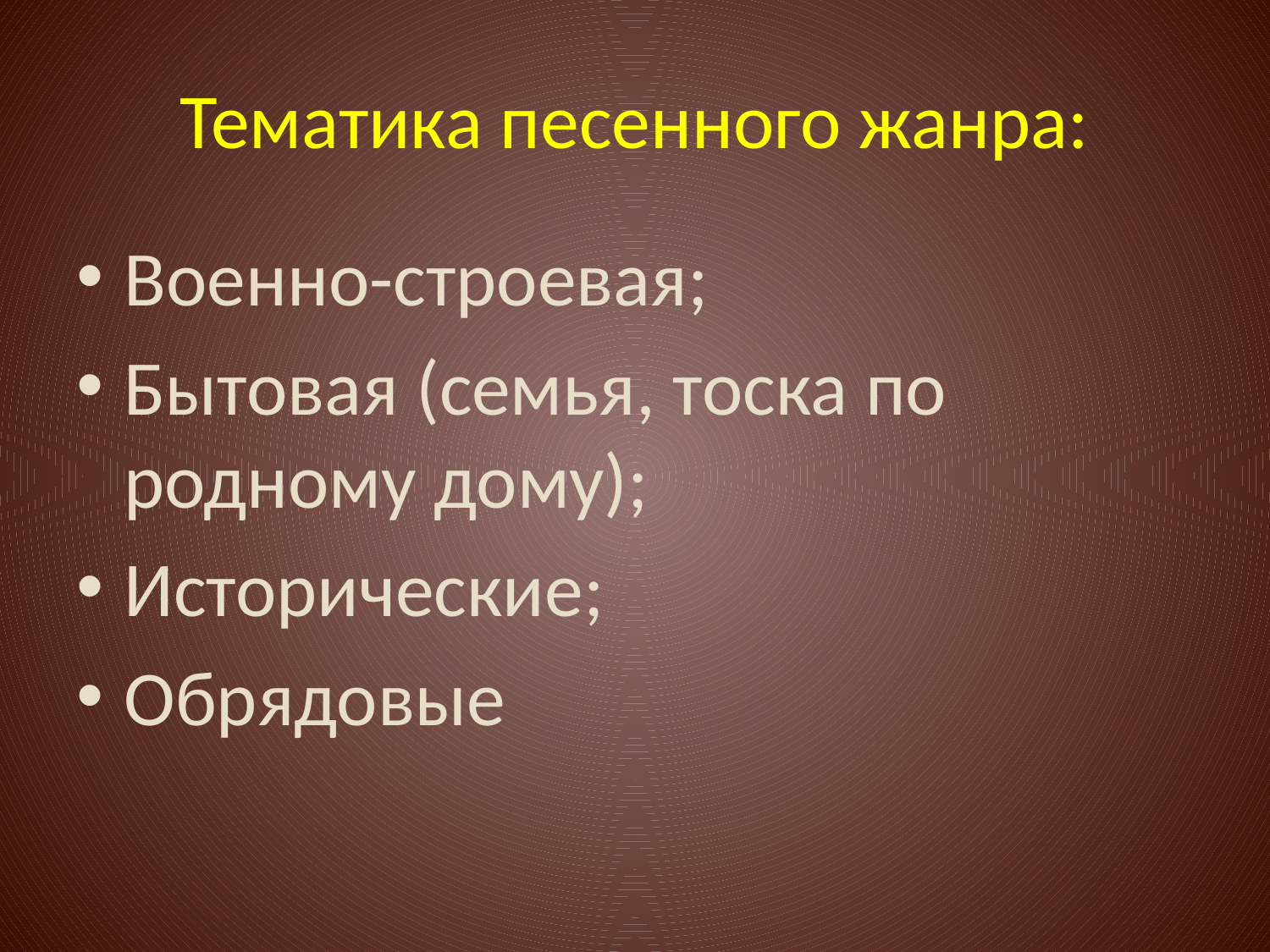

# Тематика песенного жанра:
Военно-строевая;
Бытовая (семья, тоска по родному дому);
Исторические;
Обрядовые